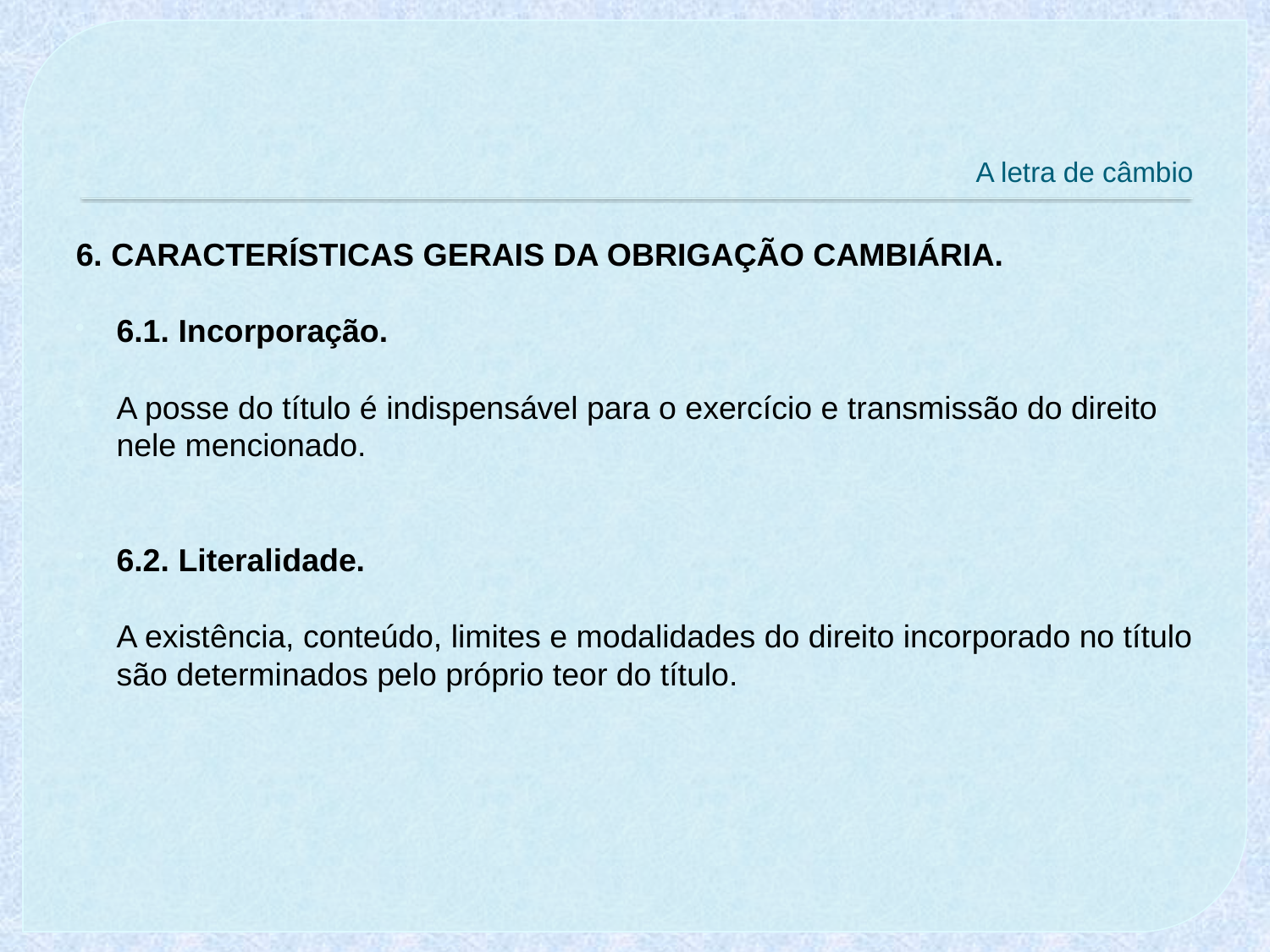

# A letra de câmbio
6. CARACTERÍSTICAS GERAIS DA OBRIGAÇÃO CAMBIÁRIA.

6.1. Incorporação.

A posse do título é indispensável para o exercício e transmissão do direito nele mencionado.

6.2. Literalidade.

A existência, conteúdo, limites e modalidades do direito incorporado no título são determinados pelo próprio teor do título.